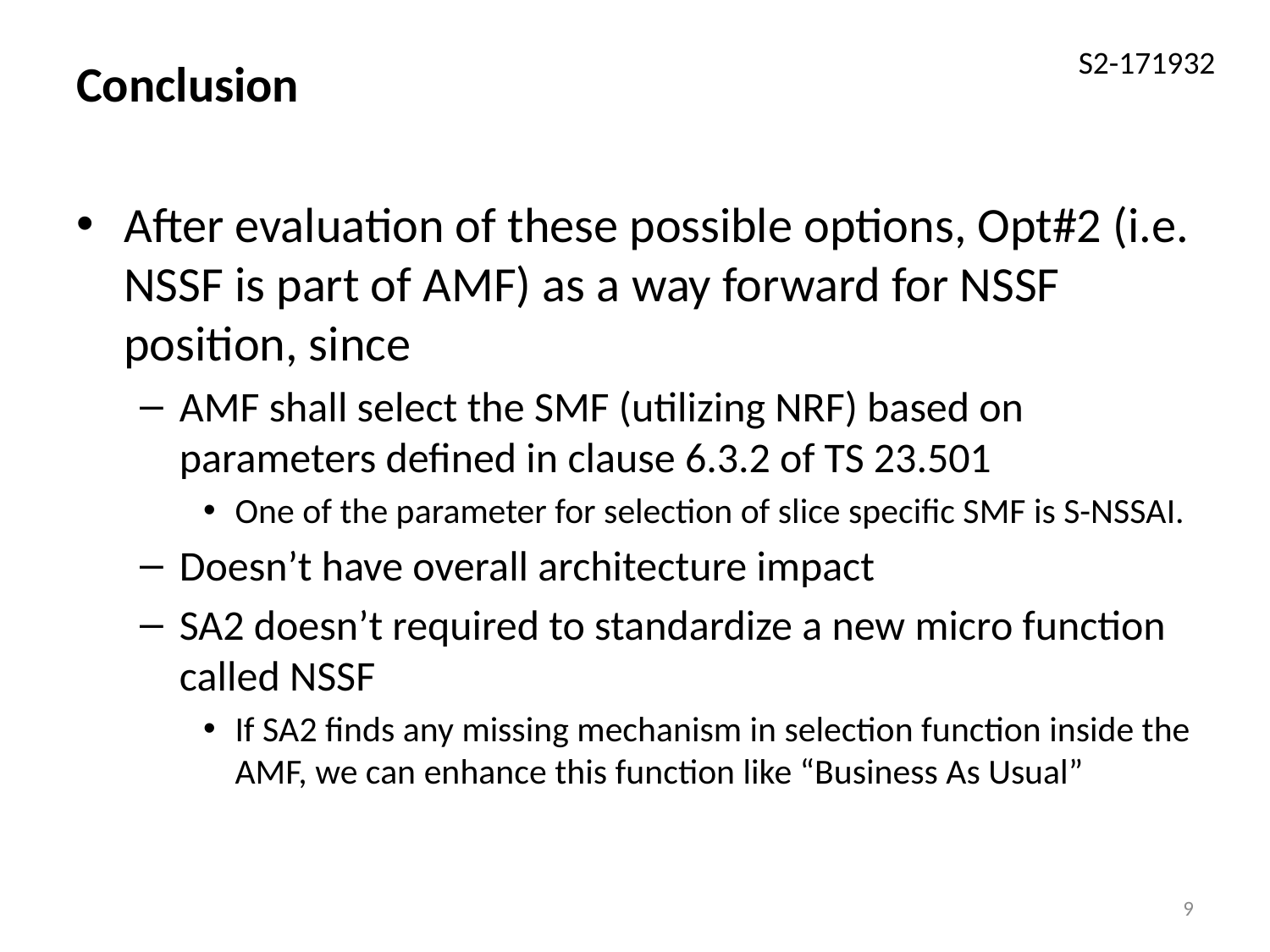

Conclusion
After evaluation of these possible options, Opt#2 (i.e. NSSF is part of AMF) as a way forward for NSSF position, since
AMF shall select the SMF (utilizing NRF) based on parameters defined in clause 6.3.2 of TS 23.501
One of the parameter for selection of slice specific SMF is S-NSSAI.
Doesn’t have overall architecture impact
SA2 doesn’t required to standardize a new micro function called NSSF
If SA2 finds any missing mechanism in selection function inside the AMF, we can enhance this function like “Business As Usual”
9